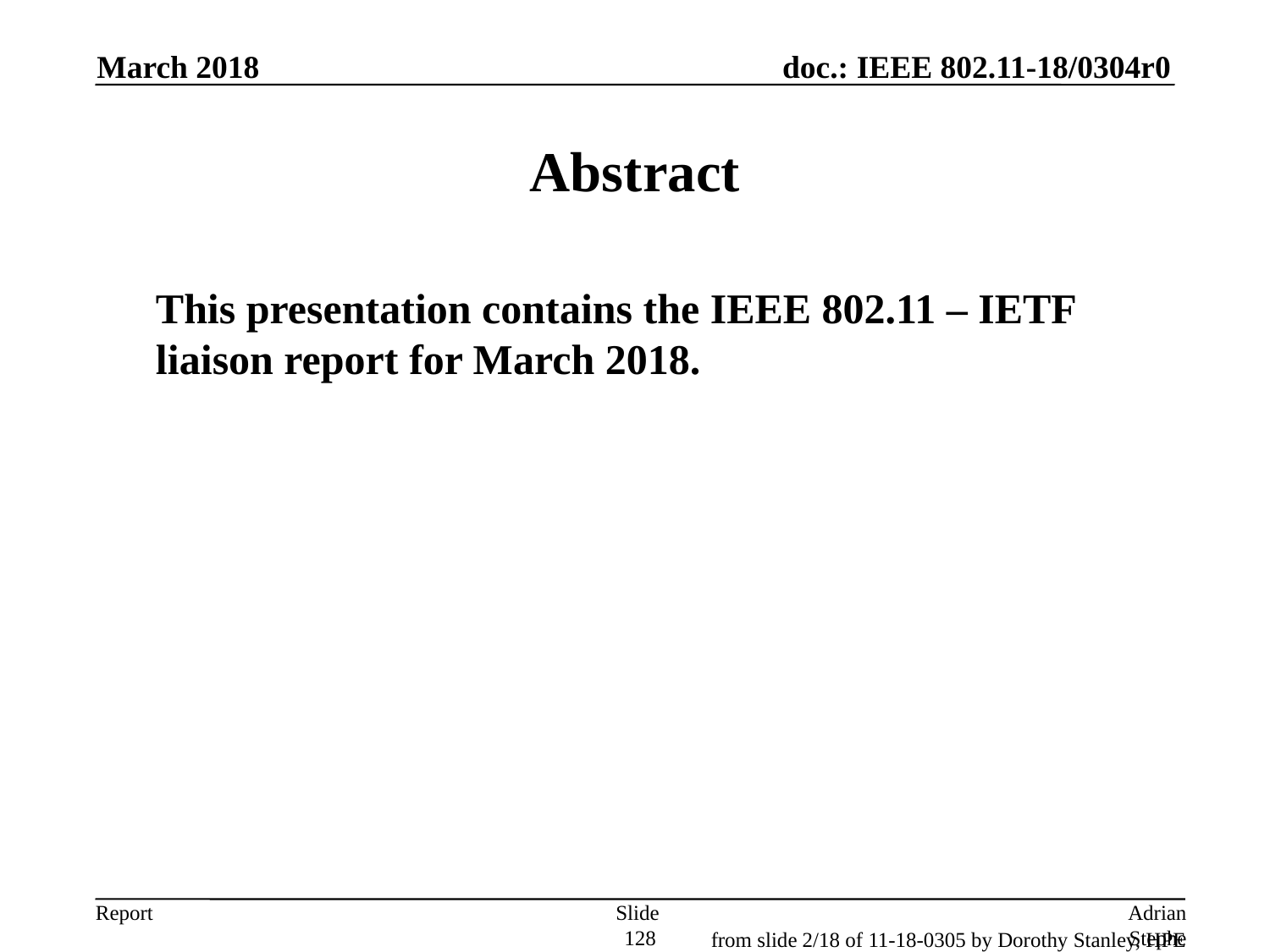

March 2018
# Abstract
	This presentation contains the IEEE 802.11 – IETF liaison report for March 2018.
Slide 128
Adrian Stephens, Intel Corporation
from slide 2/18 of 11-18-0305 by Dorothy Stanley, HPE